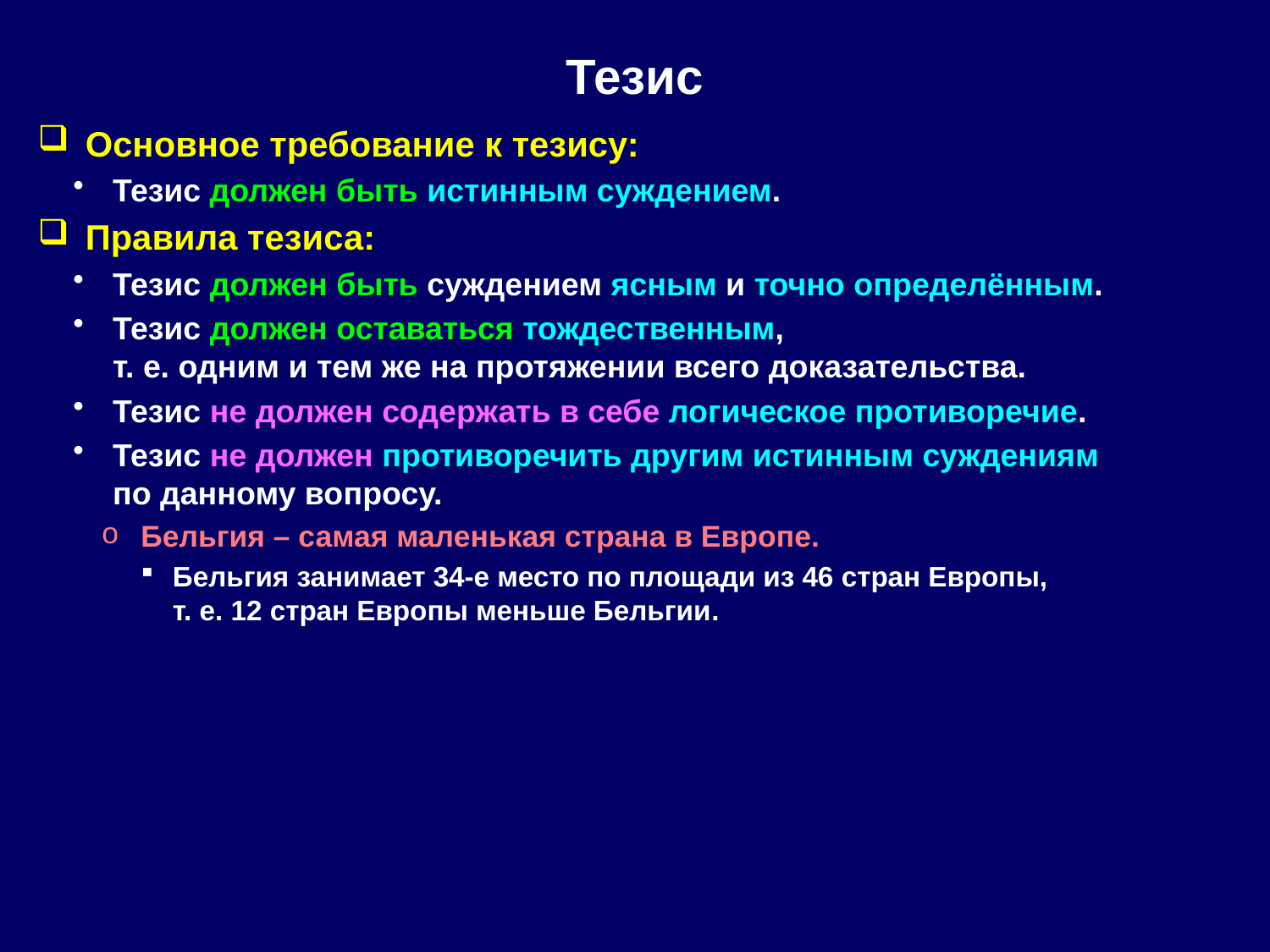

# Тезис
Основное требование к тезису:
Тезис должен быть истинным суждением.
Правила тезиса:
Тезис должен быть суждением ясным и точно определённым.
Тезис должен оставаться тождественным,
т. е. одним и тем же на протяжении всего доказательства.
Тезис не должен содержать в себе логическое противоречие.
Тезис не должен противоречить другим истинным суждениям
по данному вопросу.
Бельгия – самая маленькая страна в Европе.
Бельгия занимает 34-е место по площади из 46 стран Европы,
т. е. 12 стран Европы меньше Бельгии.